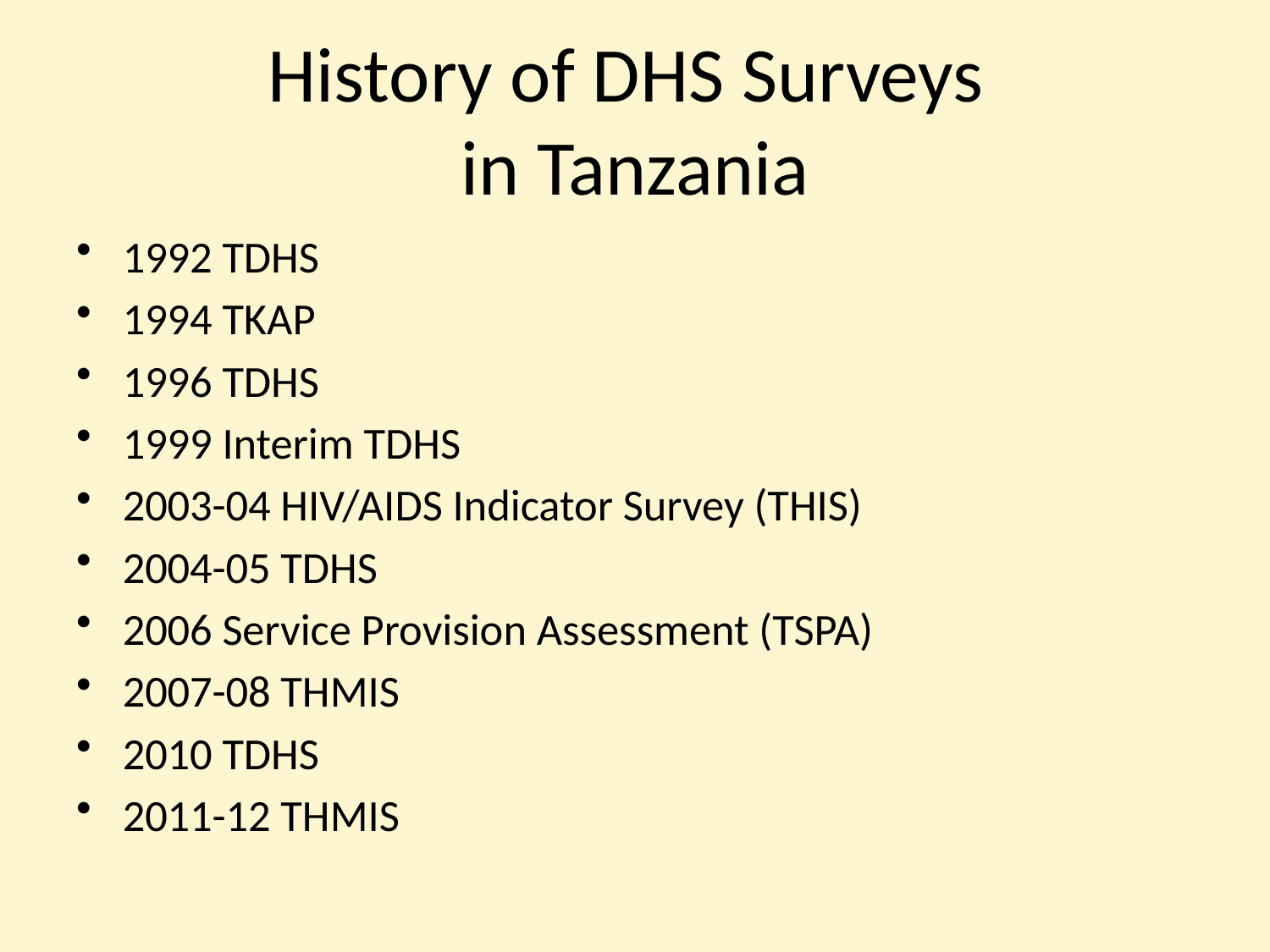

# History of DHS Surveys in Tanzania
1992 TDHS
1994 TKAP
1996 TDHS
1999 Interim TDHS
2003-04 HIV/AIDS Indicator Survey (THIS)
2004-05 TDHS
2006 Service Provision Assessment (TSPA)
2007-08 THMIS
2010 TDHS
2011-12 THMIS